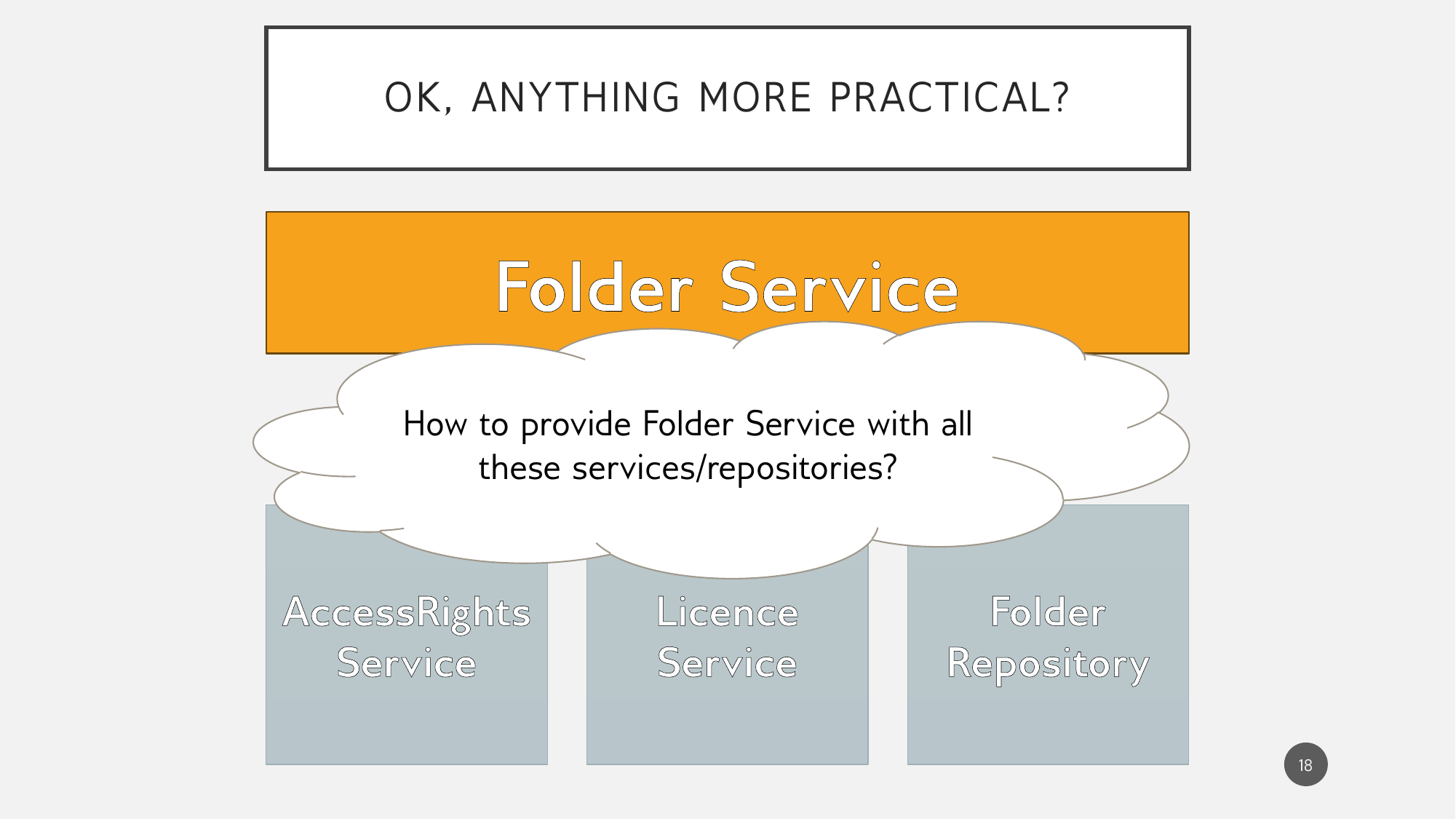

# Ok, anything more practical?

Folder Service
How to provide Folder Service with all these services/repositories?

AccessRights Service
Licence Service
Folder Repository
18